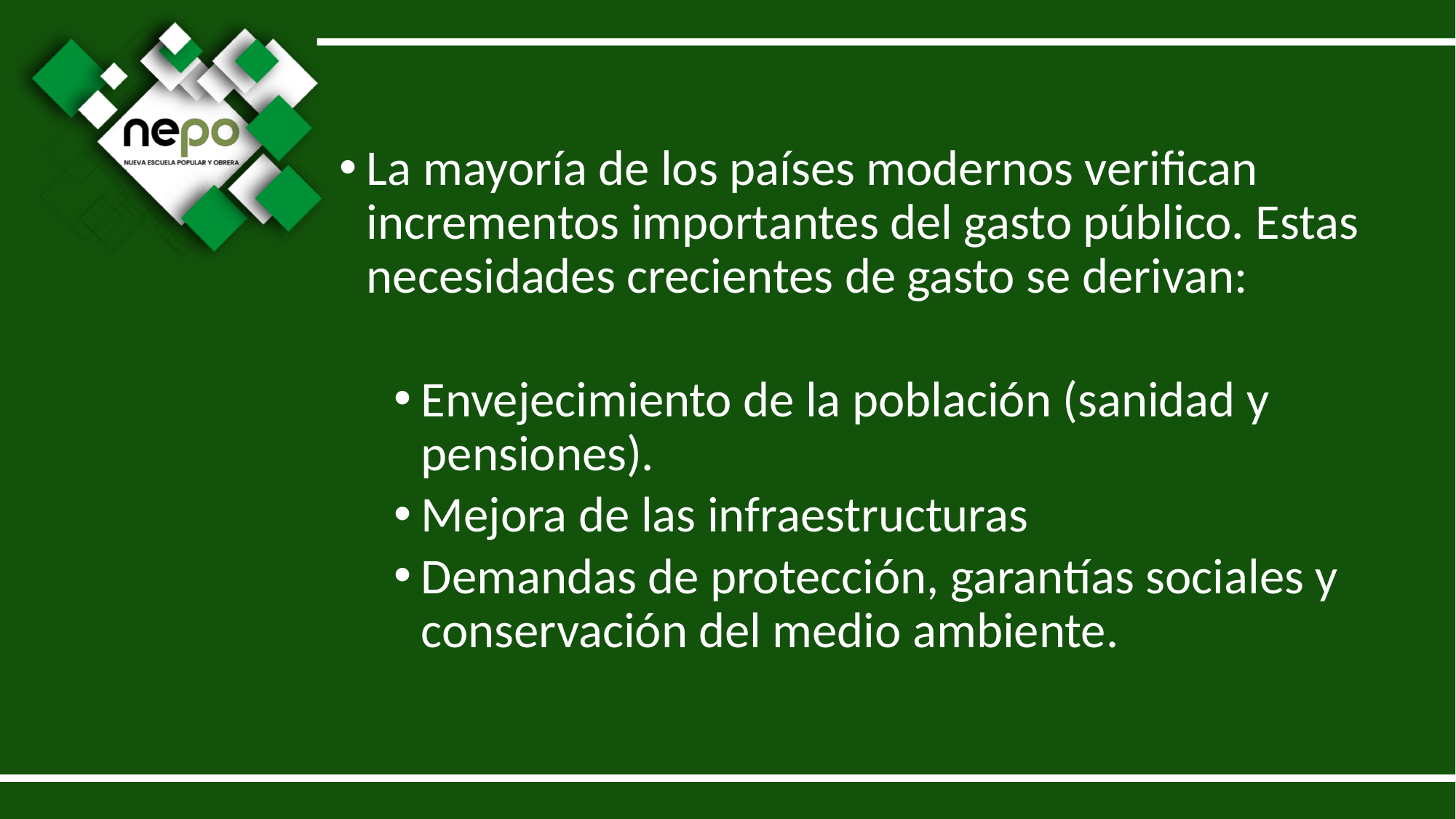

La mayoría de los países modernos verifican  incrementos importantes del gasto público. Estas necesidades crecientes de gasto se derivan:

Envejecimiento de la población (sanidad y pensiones).
Mejora de las infraestructuras
Demandas de protección, garantías sociales y conservación del medio ambiente.